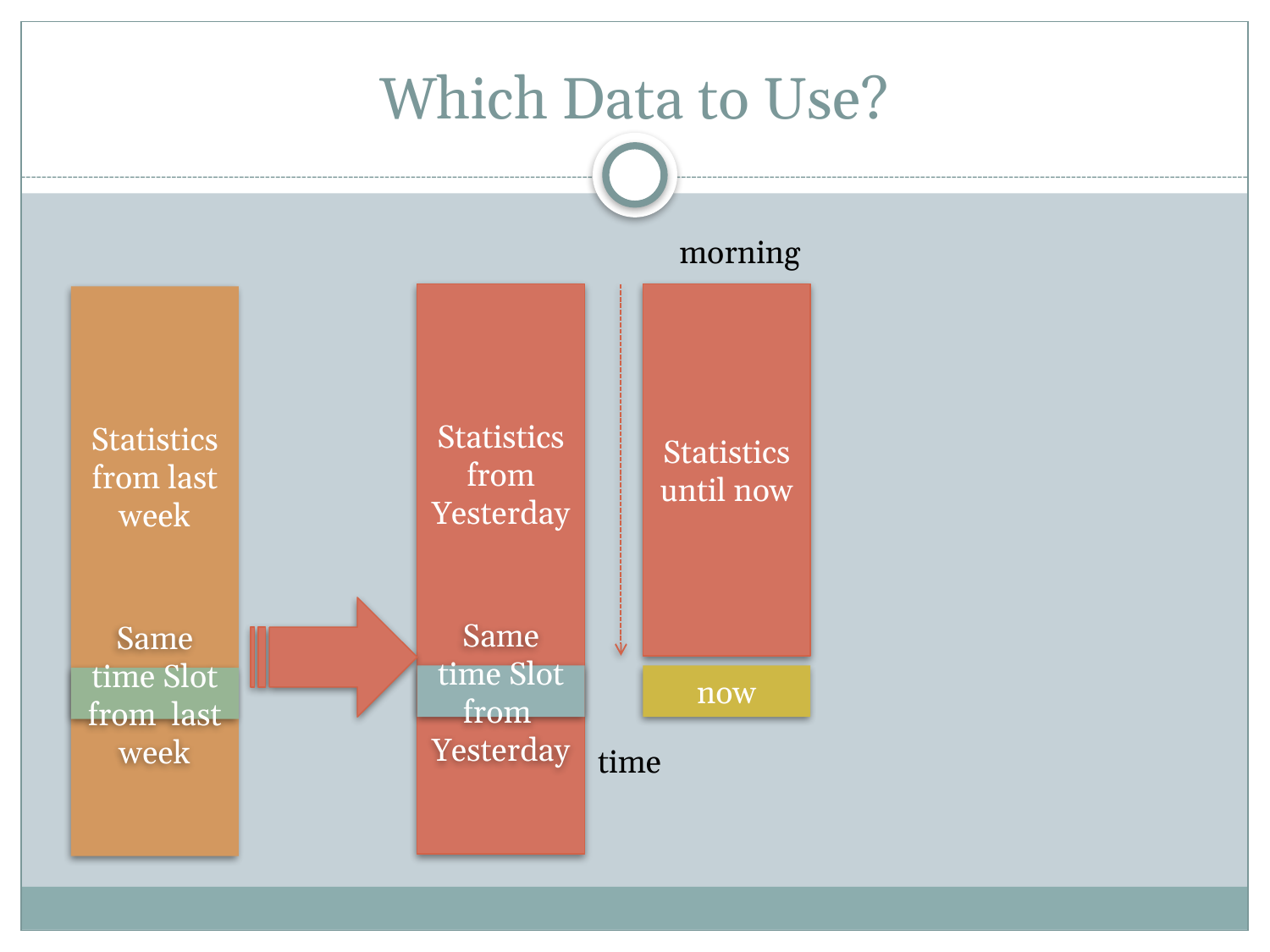

# Which Data to Use?
morning
Statistics from Yesterday

Statistics until now
Statistics from last week

Same time Slot from  Yesterday
now
Same time Slot from  last week
time